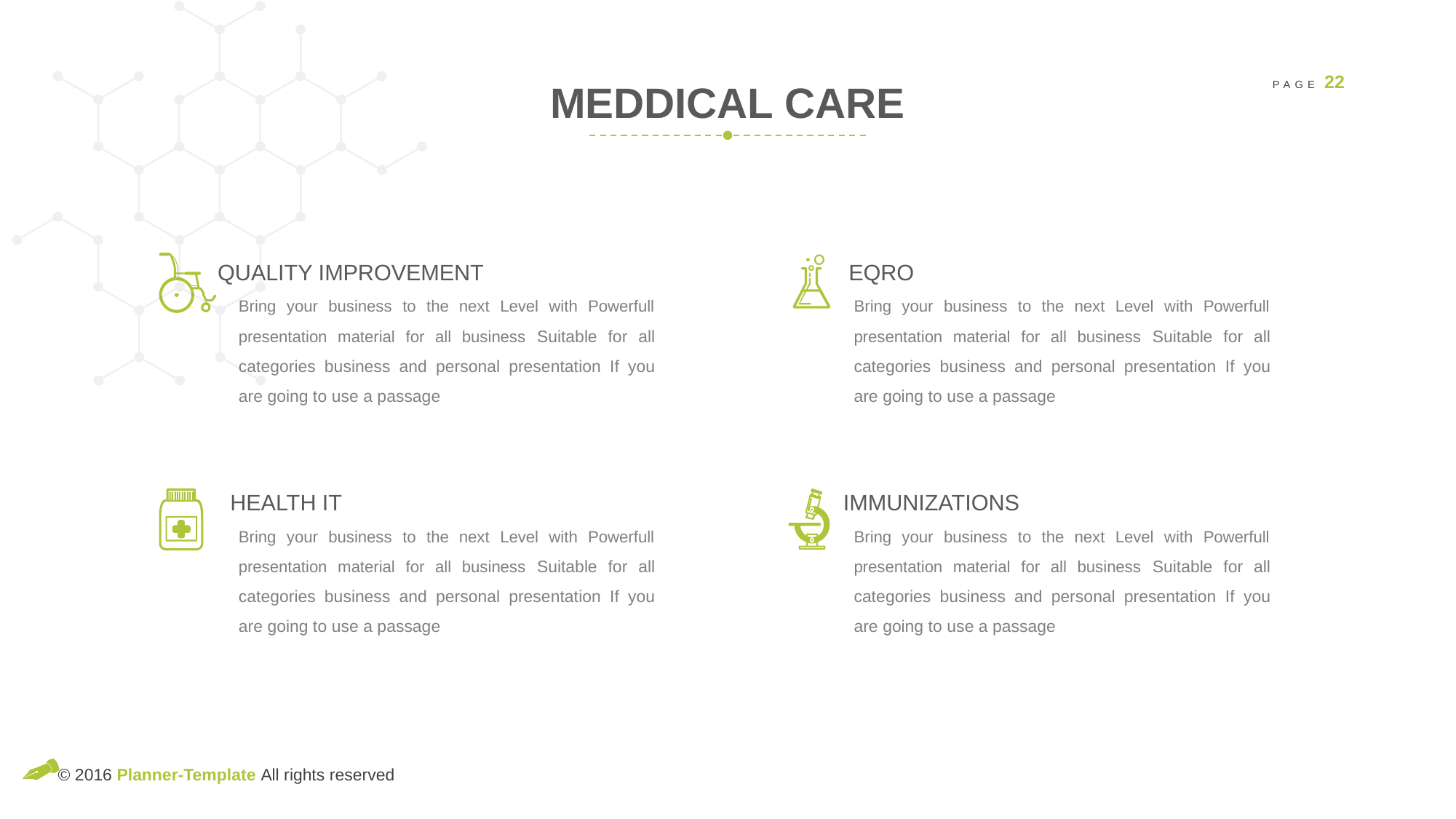

MEDDICAL CARE

QUALITY IMPROVEMENT
EQRO

Bring your business to the next Level with Powerfull presentation material for all business Suitable for all categories business and personal presentation If you are going to use a passage
Bring your business to the next Level with Powerfull presentation material for all business Suitable for all categories business and personal presentation If you are going to use a passage
HEALTH IT
IMMUNIZATIONS

Bring your business to the next Level with Powerfull presentation material for all business Suitable for all categories business and personal presentation If you are going to use a passage
Bring your business to the next Level with Powerfull presentation material for all business Suitable for all categories business and personal presentation If you are going to use a passage